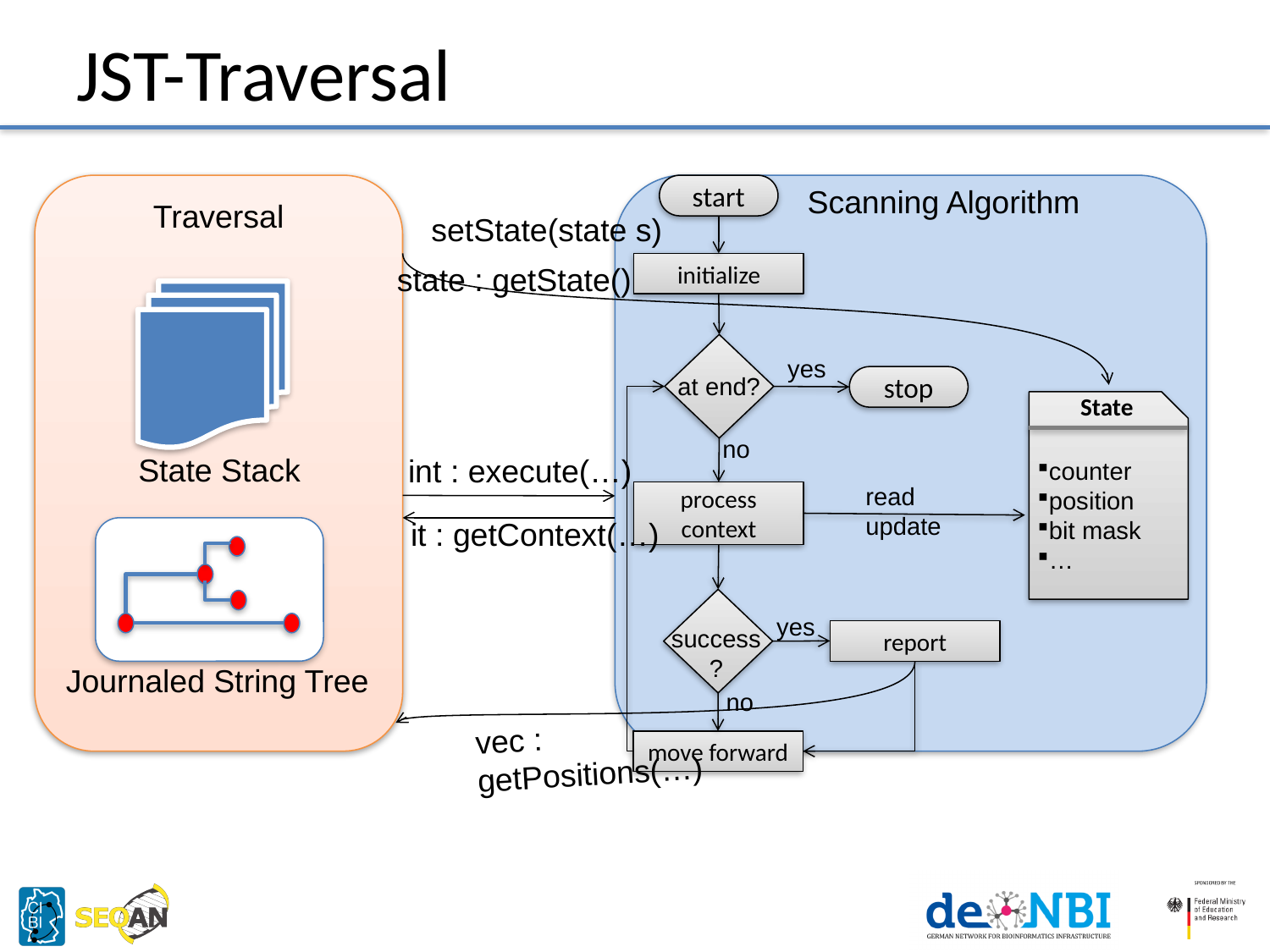

# JST-Traversal

start
Scanning Algorithm
Traversal
setState(state s)
state : getState()
initialize

yes
at end?
stop
State

counter
position
bit mask
…
no
State Stack
int : execute(…)
read
update
process
context
it : getContext(…)

yes
success?
report
Journaled String Tree
no
vec : getPositions(…)
move forward